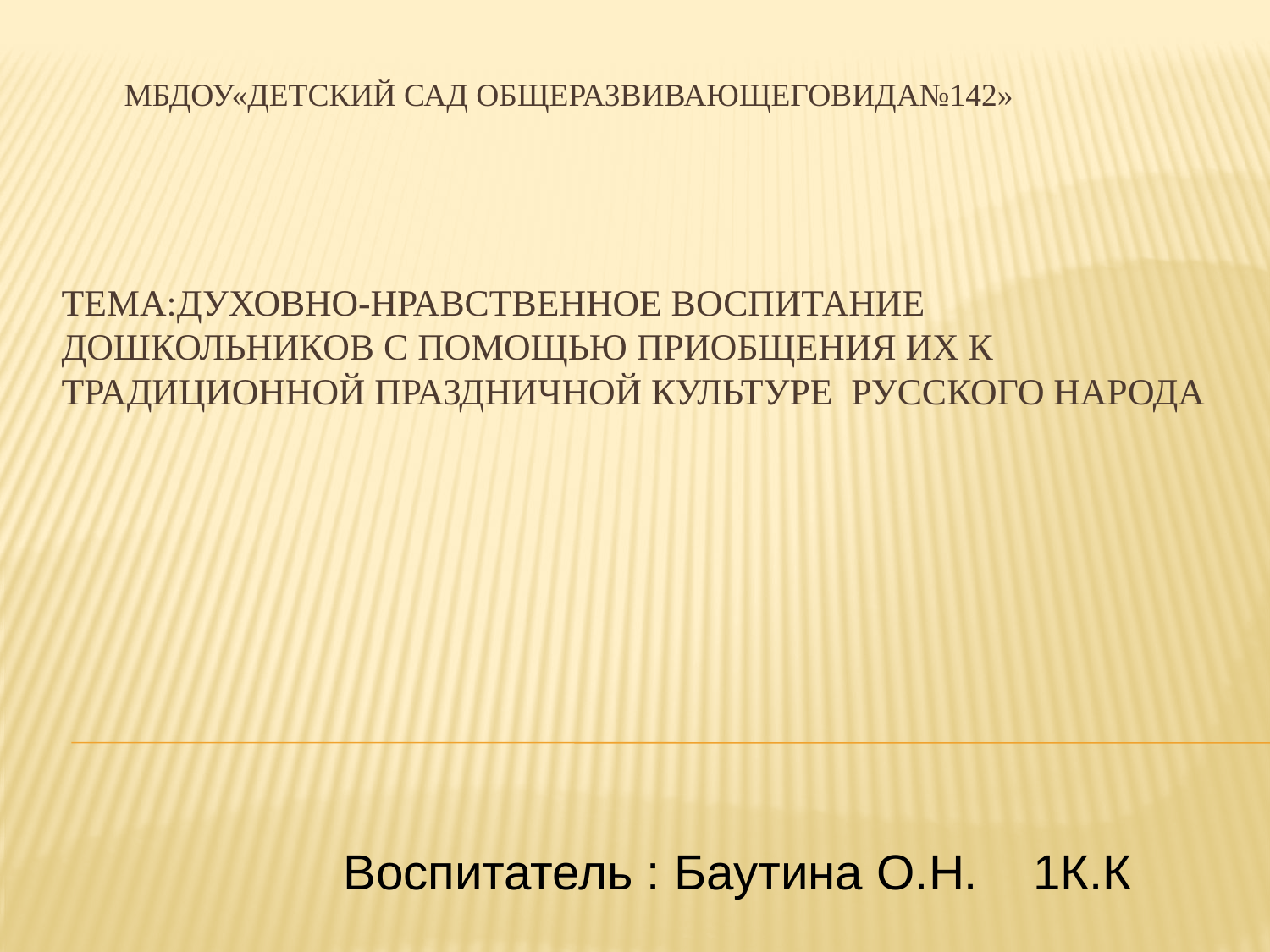

# МБДОУ«Детский сад общеразвивающеговида№142» Тема:Духовно-нравственное воспитание дошкольников с помощью приобщения их к традиционной праздничной культуре  русского народа
Воспитатель : Баутина О.Н.    1К.К